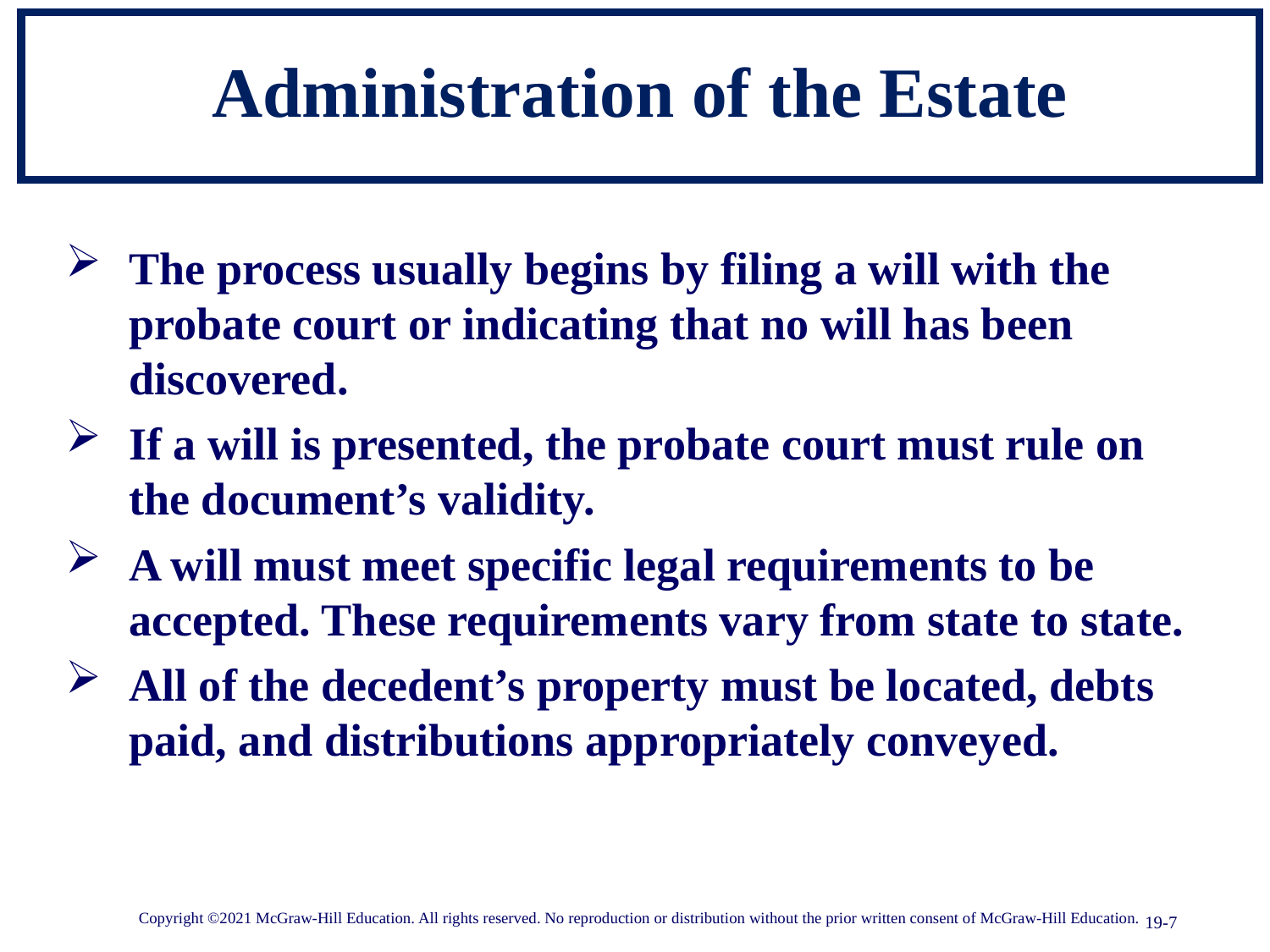

# Administration of the Estate
The process usually begins by filing a will with the probate court or indicating that no will has been discovered.
If a will is presented, the probate court must rule on the document’s validity.
A will must meet specific legal requirements to be accepted. These requirements vary from state to state.
All of the decedent’s property must be located, debts paid, and distributions appropriately conveyed.

Copyright ©2021 McGraw-Hill Education. All rights reserved. No reproduction or distribution without the prior written consent of McGraw-Hill Education.
19-7